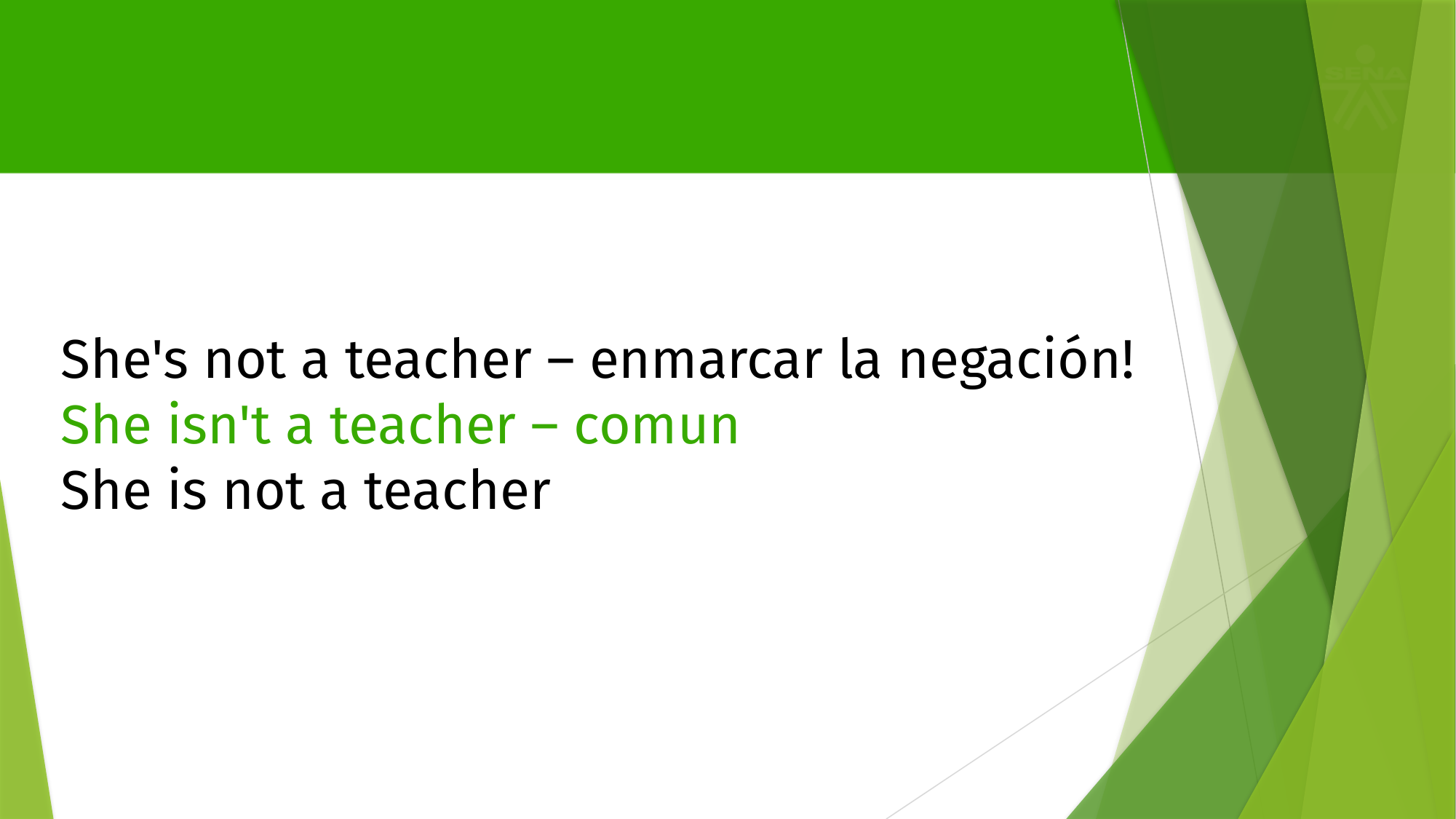

# She's not a teacher – enmarcar la negación! She isn't a teacher – comun She is not a teacher